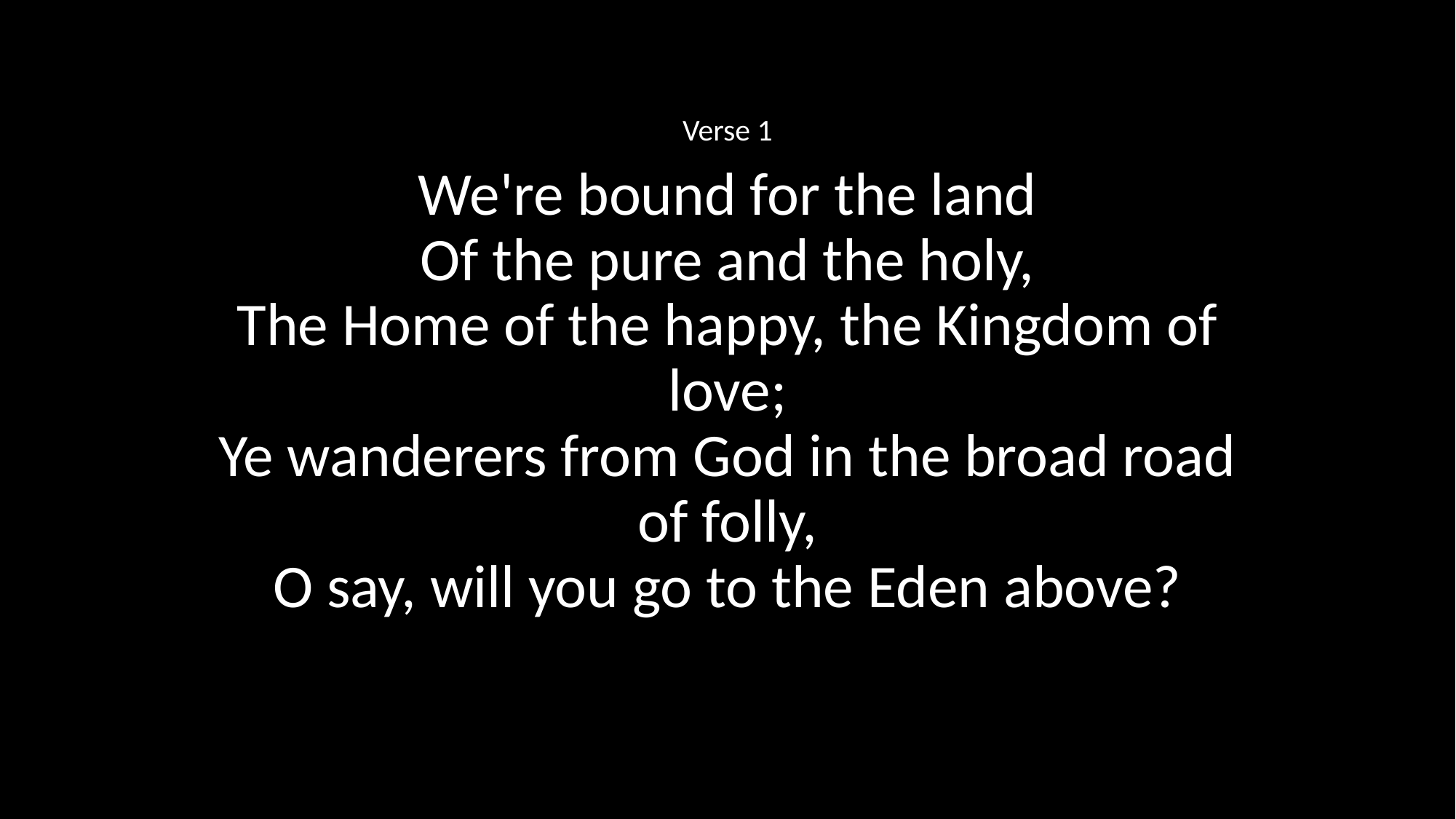

Verse 1
We're bound for the land
Of the pure and the holy,
The Home of the happy, the Kingdom of love;
Ye wanderers from God in the broad road of folly,
O say, will you go to the Eden above?